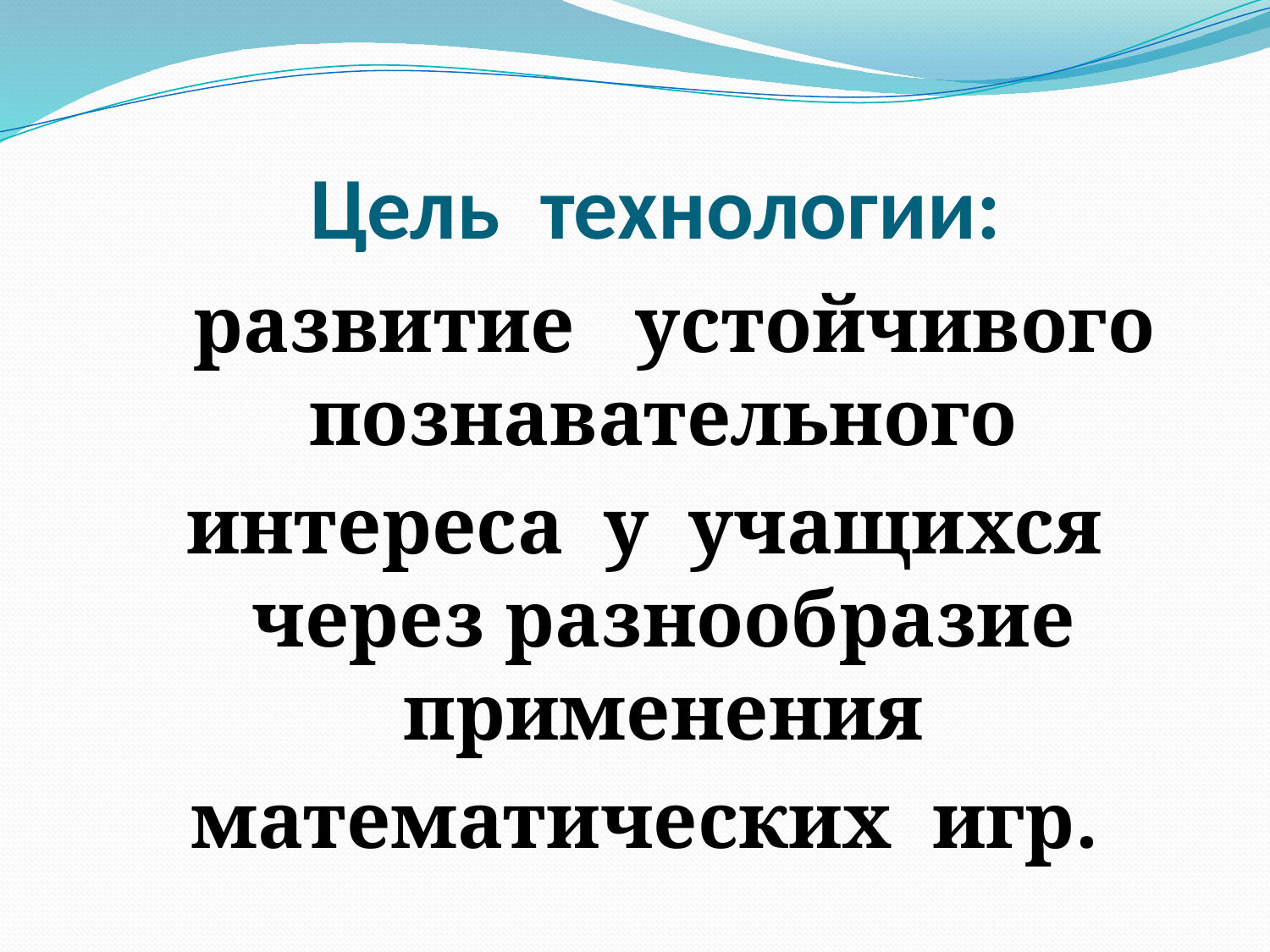

# Цель  технологии:
  развитие   устойчивого познавательного
интереса  у  учащихся  через разнообразие  применения
математических  игр.